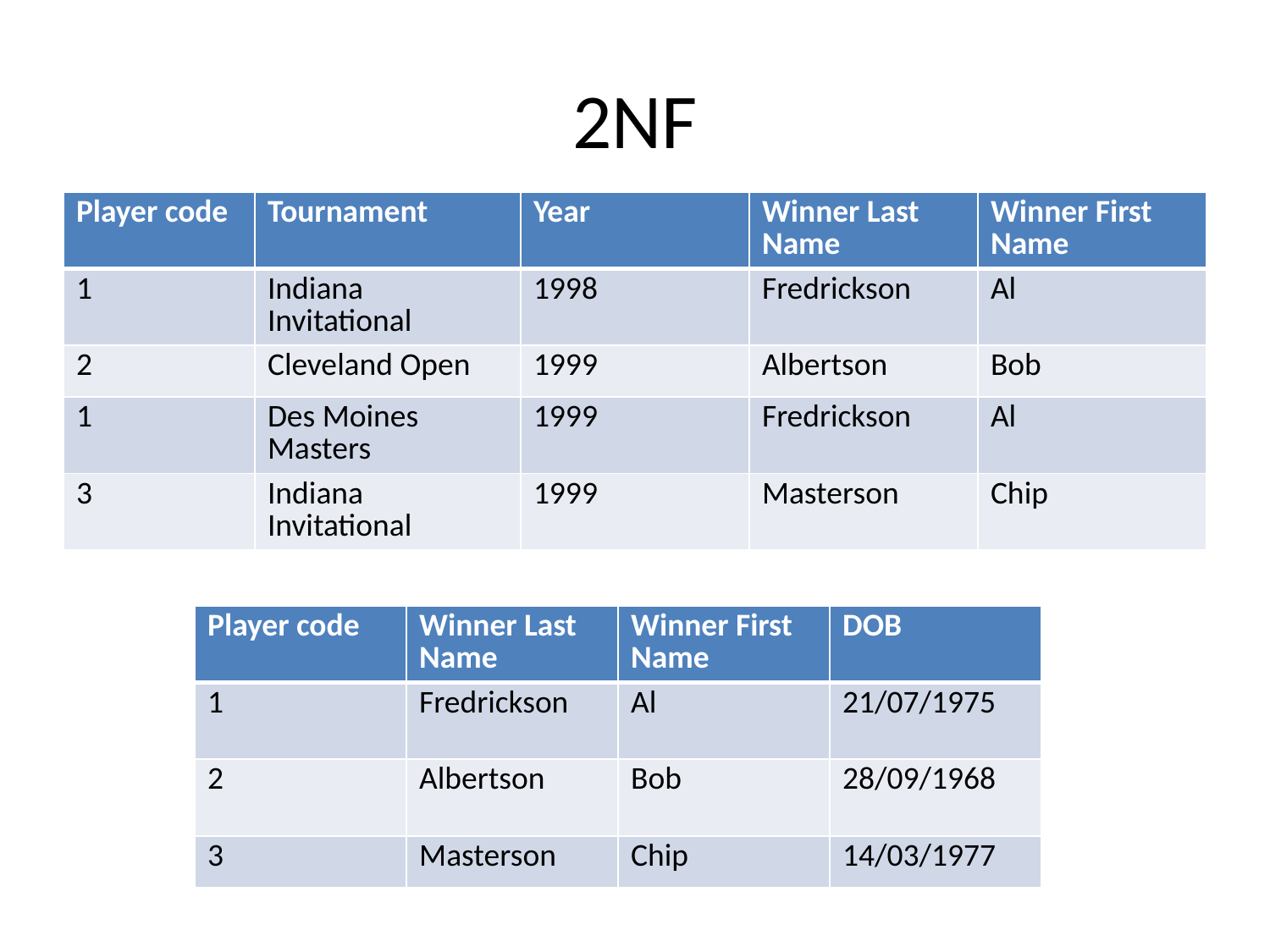

# 2NF
| Player code | Tournament | Year | Winner Last Name | Winner First Name |
| --- | --- | --- | --- | --- |
| 1 | Indiana Invitational | 1998 | Fredrickson | Al |
| 2 | Cleveland Open | 1999 | Albertson | Bob |
| 1 | Des Moines Masters | 1999 | Fredrickson | Al |
| 3 | Indiana Invitational | 1999 | Masterson | Chip |
| Player code | Winner Last Name | Winner First Name | DOB |
| --- | --- | --- | --- |
| 1 | Fredrickson | Al | 21/07/1975 |
| 2 | Albertson | Bob | 28/09/1968 |
| 3 | Masterson | Chip | 14/03/1977 |